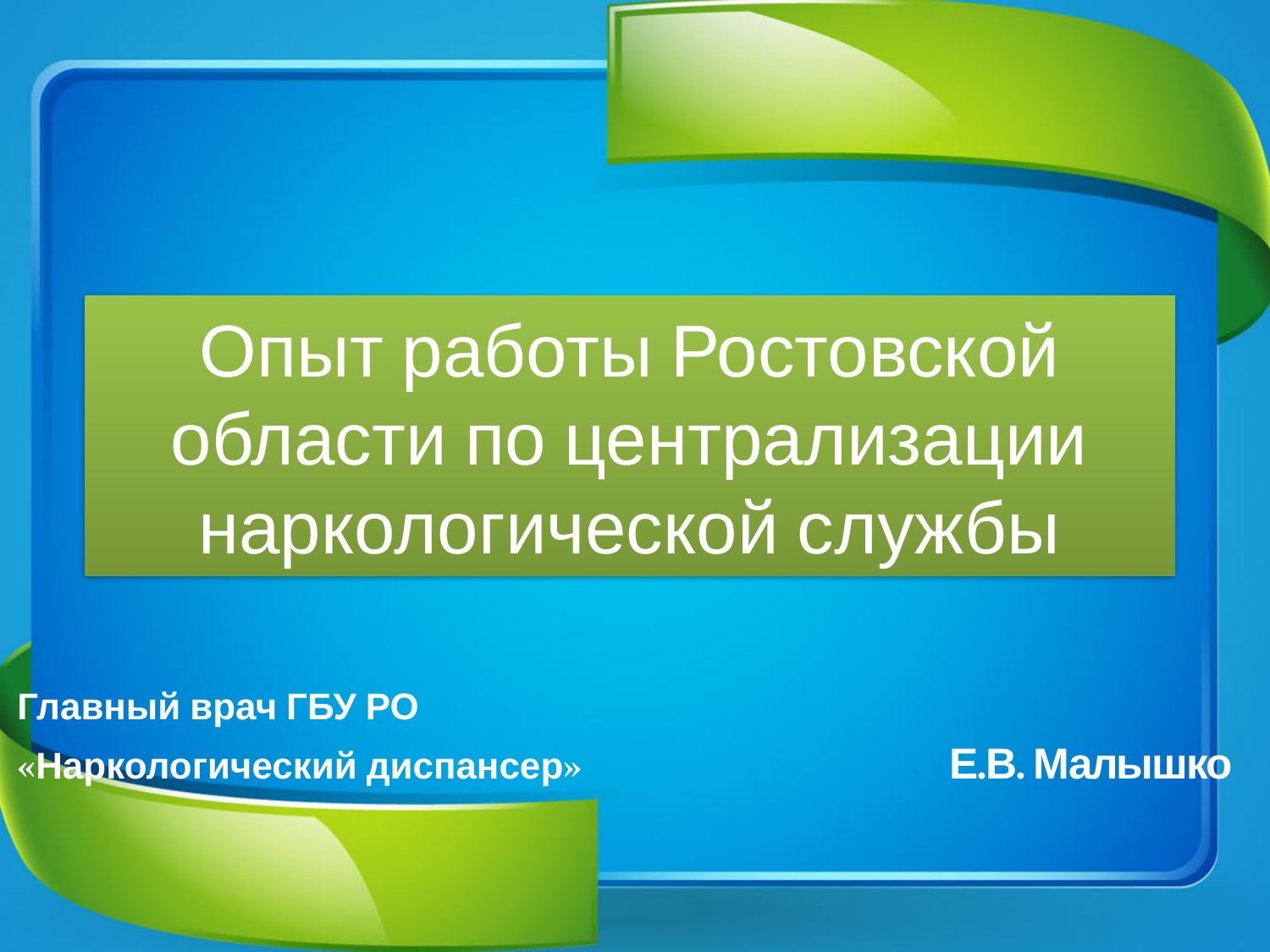

# Опыт работы Ростовской области по централизации наркологической службы
Главный врач ГБУ РО
«Наркологический диспансер»                                  Е.В. Малышко